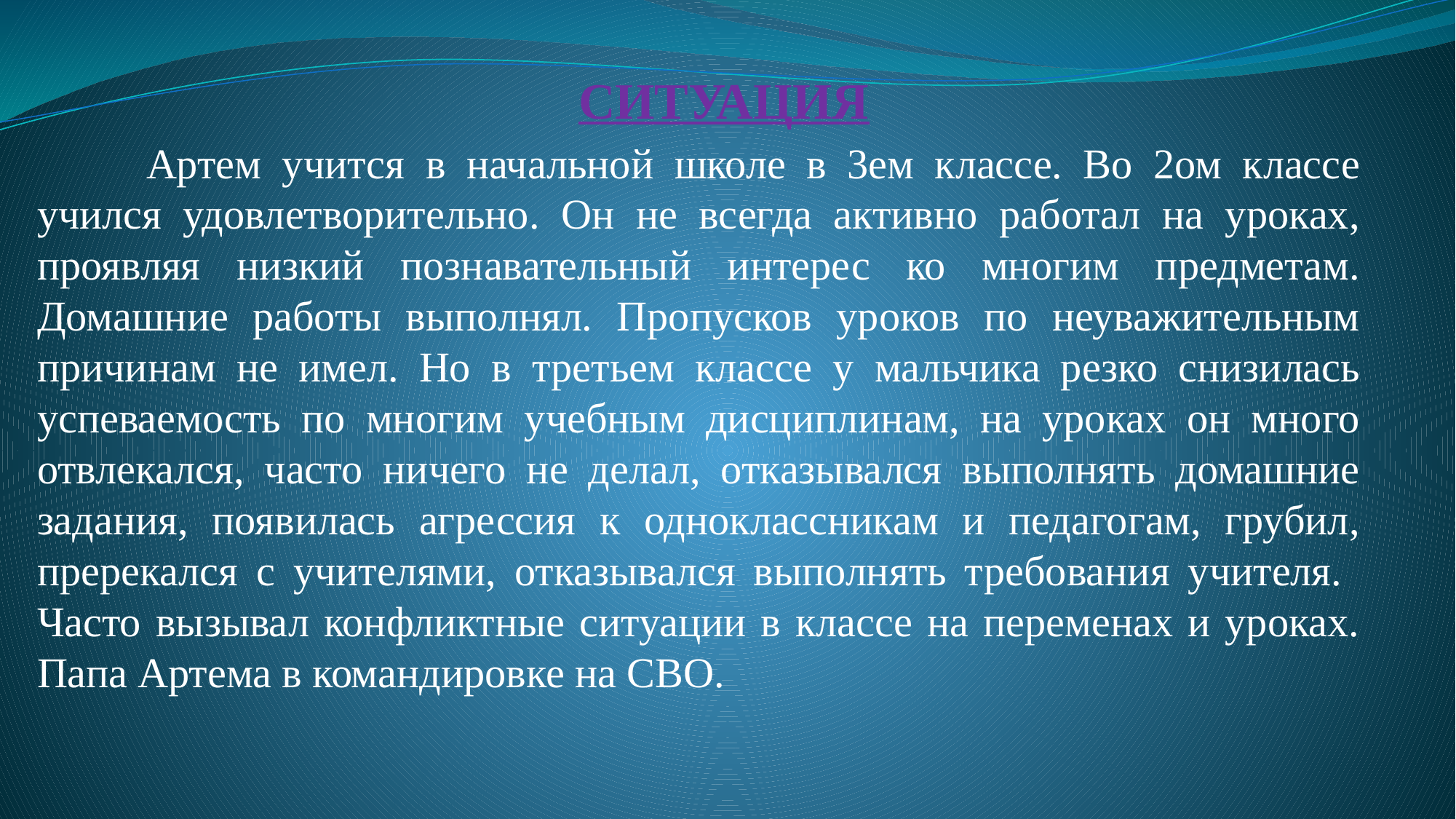

# СИТУАЦИЯ
	Артем учится в начальной школе в 3ем классе. Во 2ом классе учился удовлетворительно. Он не всегда активно работал на уроках, проявляя низкий познавательный интерес ко многим предметам. Домашние работы выполнял. Пропусков уроков по неуважительным причинам не имел. Но в третьем классе у мальчика резко снизилась успеваемость по многим учебным дисциплинам, на уроках он много отвлекался, часто ничего не делал, отказывался выполнять домашние задания, появилась агрессия к одноклассникам и педагогам, грубил, пререкался с учителями, отказывался выполнять требования учителя.  Часто вызывал конфликтные ситуации в классе на переменах и уроках. Папа Артема в командировке на СВО.